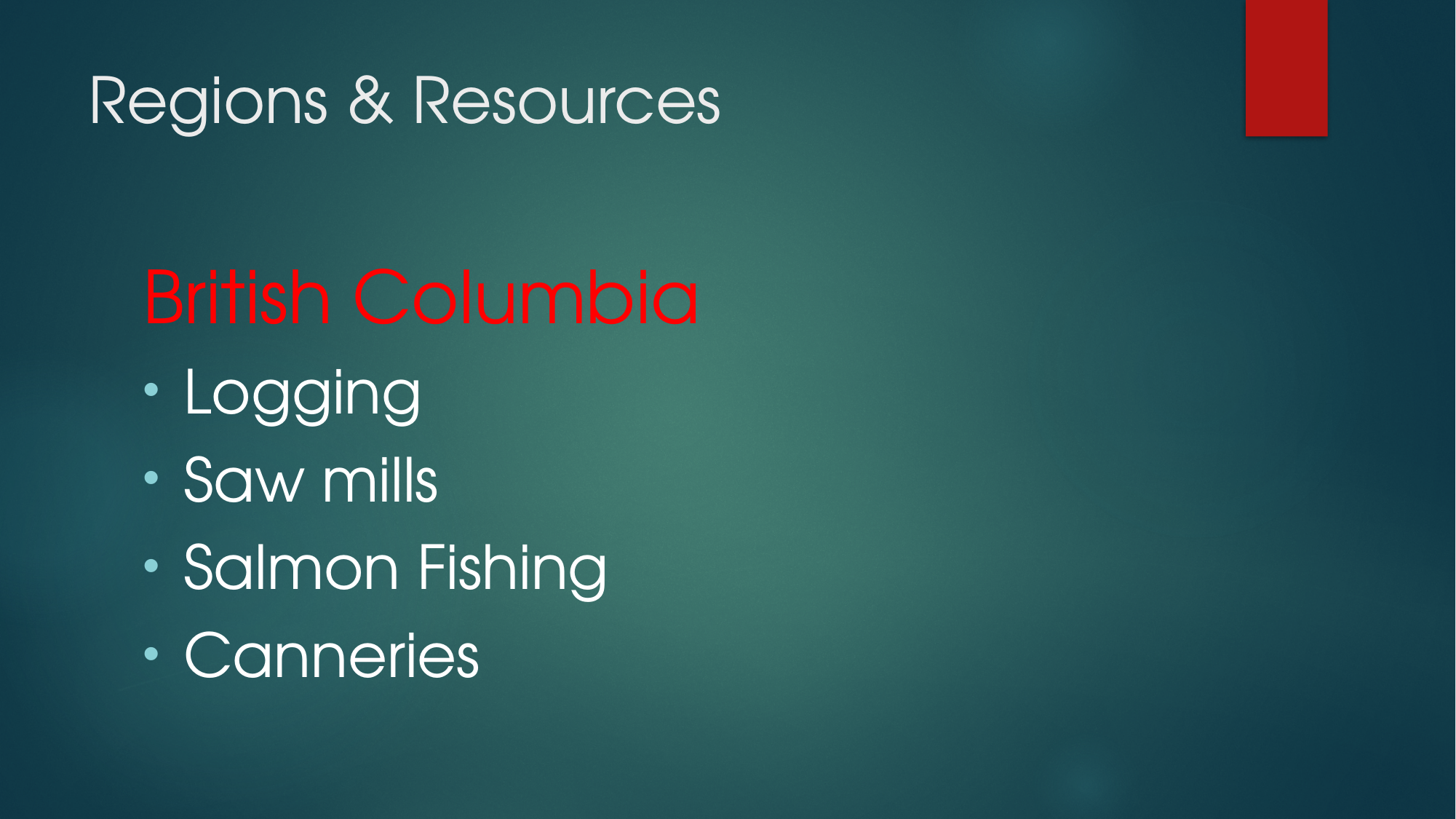

# Regions & Resources
British Columbia
Logging
Saw mills
Salmon Fishing
Canneries